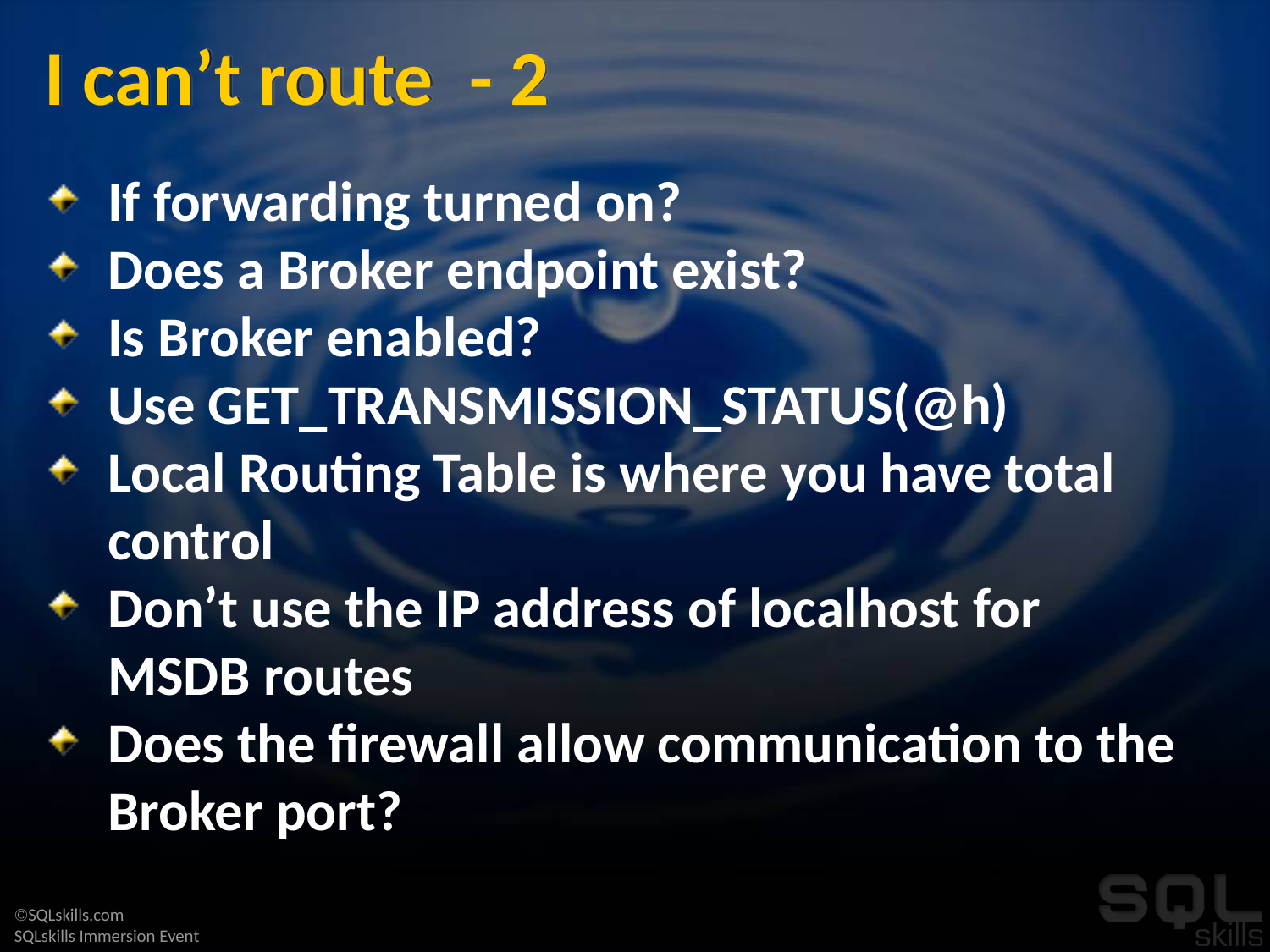

# I can’t route  - 2
If forwarding turned on?
Does a Broker endpoint exist?
Is Broker enabled?
Use GET_TRANSMISSION_STATUS(@h)
Local Routing Table is where you have total control
Don’t use the IP address of localhost for MSDB routes
Does the firewall allow communication to the Broker port?